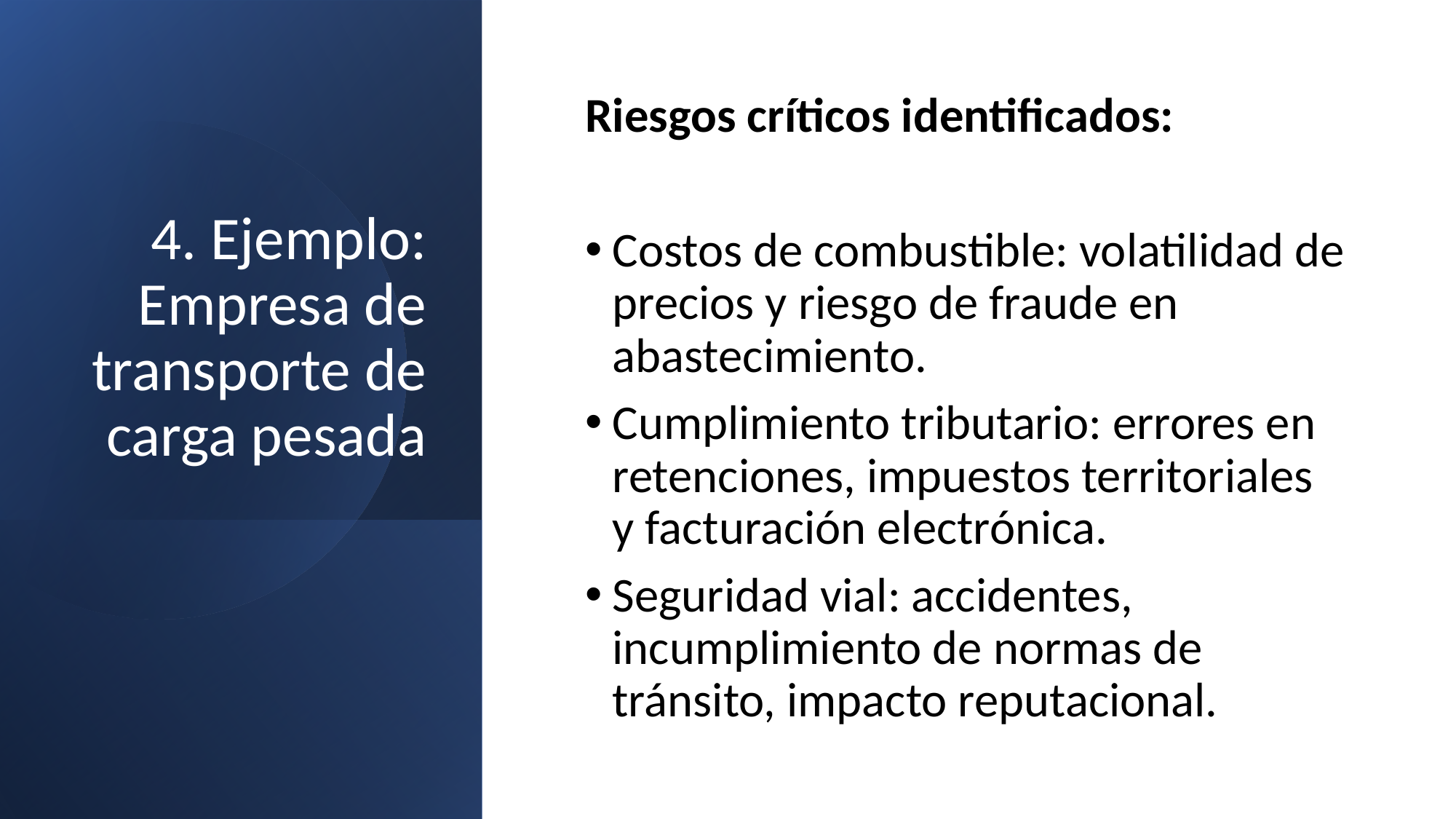

# 4. Ejemplo: Empresa de transporte de carga pesada
Riesgos críticos identificados:

Costos de combustible: volatilidad de precios y riesgo de fraude en abastecimiento.
Cumplimiento tributario: errores en retenciones, impuestos territoriales y facturación electrónica.
Seguridad vial: accidentes, incumplimiento de normas de tránsito, impacto reputacional.